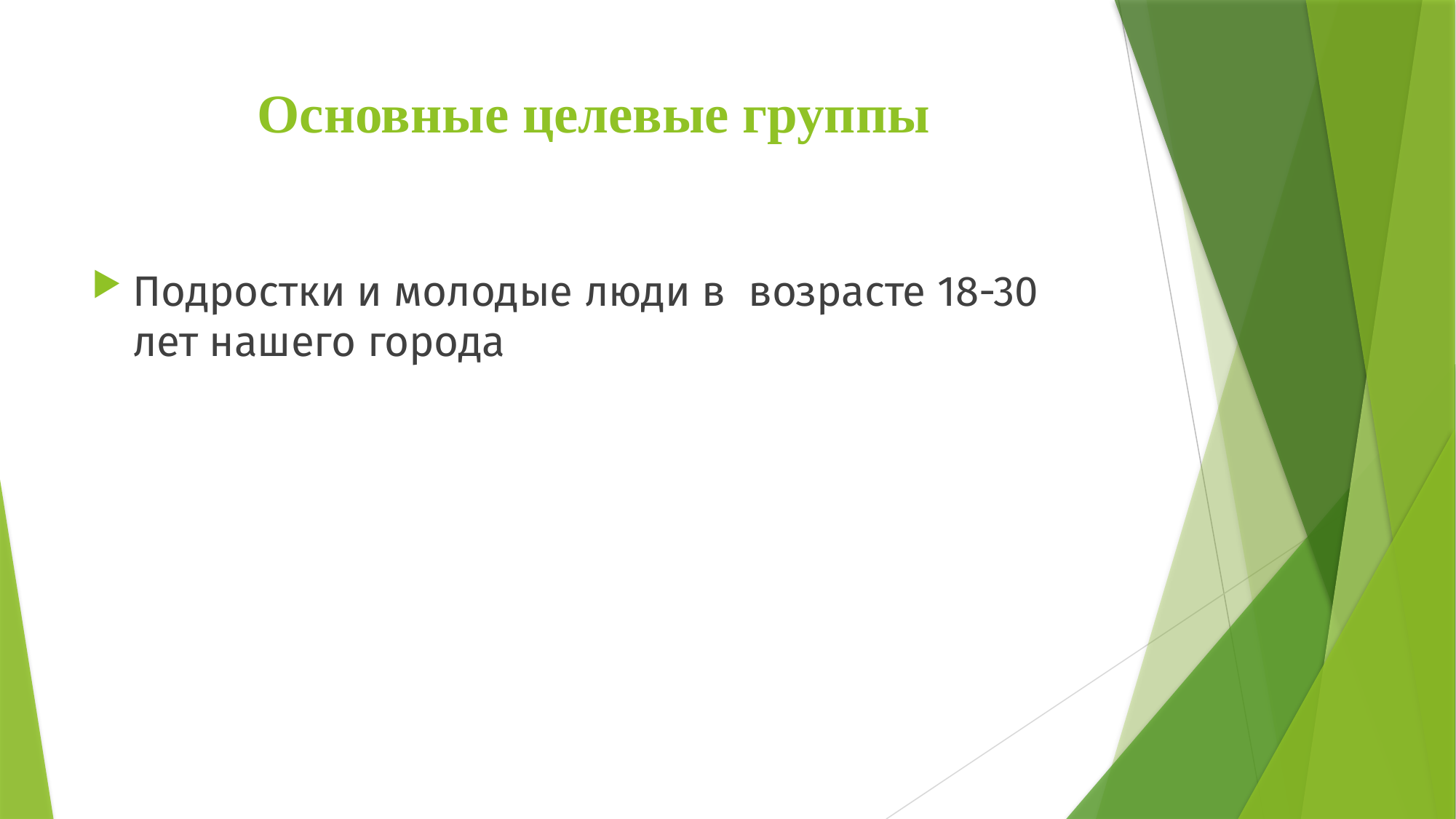

# Основные целевые группы
Подростки и молодые люди в  возрасте 18-30 лет нашего города